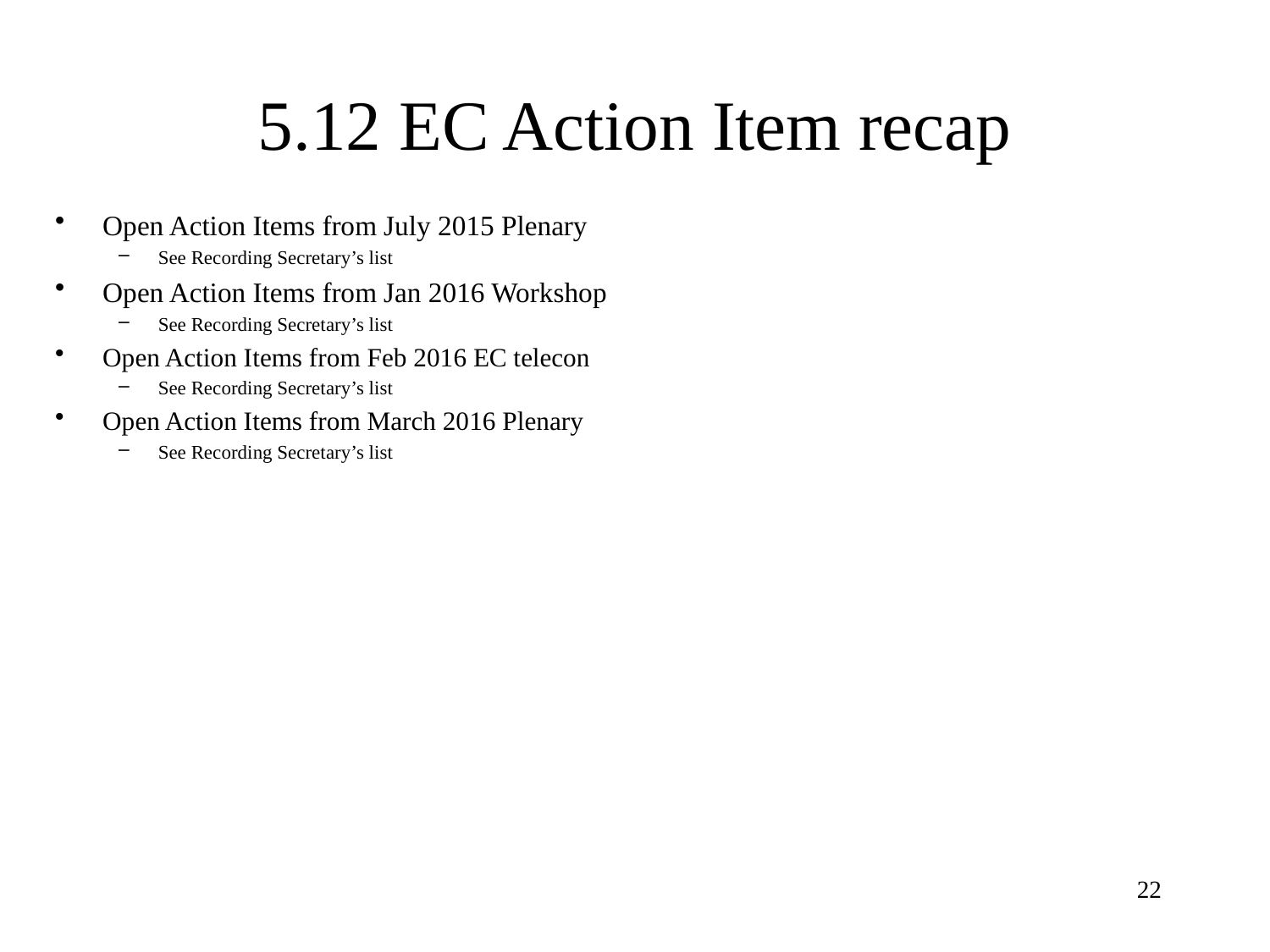

# 5.12 EC Action Item recap
Open Action Items from July 2015 Plenary
See Recording Secretary’s list
Open Action Items from Jan 2016 Workshop
See Recording Secretary’s list
Open Action Items from Feb 2016 EC telecon
See Recording Secretary’s list
Open Action Items from March 2016 Plenary
See Recording Secretary’s list

22